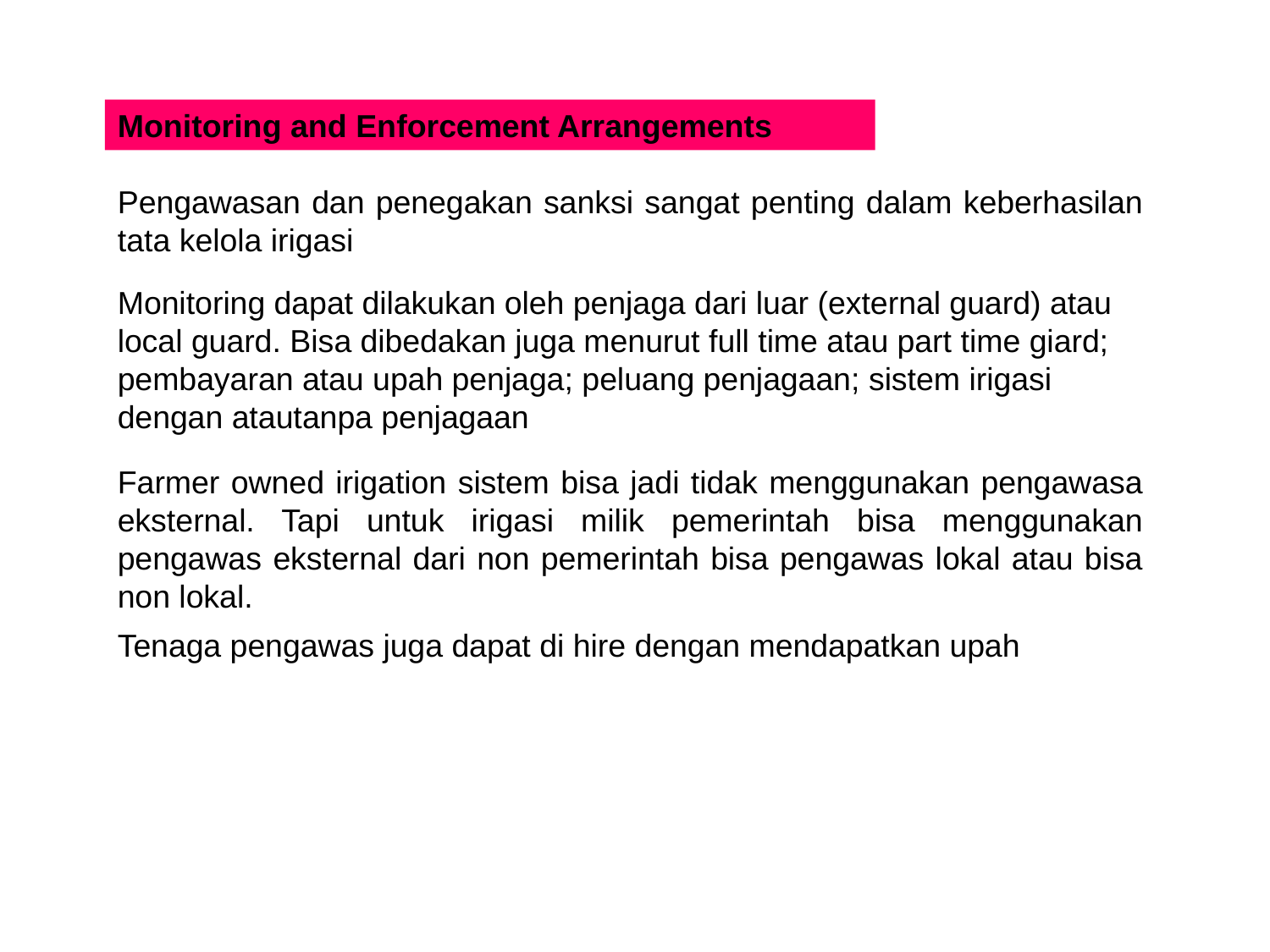

Monitoring and Enforcement Arrangements
Pengawasan dan penegakan sanksi sangat penting dalam keberhasilan tata kelola irigasi
Monitoring dapat dilakukan oleh penjaga dari luar (external guard) atau local guard. Bisa dibedakan juga menurut full time atau part time giard; pembayaran atau upah penjaga; peluang penjagaan; sistem irigasi dengan atautanpa penjagaan
Farmer owned irigation sistem bisa jadi tidak menggunakan pengawasa eksternal. Tapi untuk irigasi milik pemerintah bisa menggunakan pengawas eksternal dari non pemerintah bisa pengawas lokal atau bisa non lokal.
Tenaga pengawas juga dapat di hire dengan mendapatkan upah